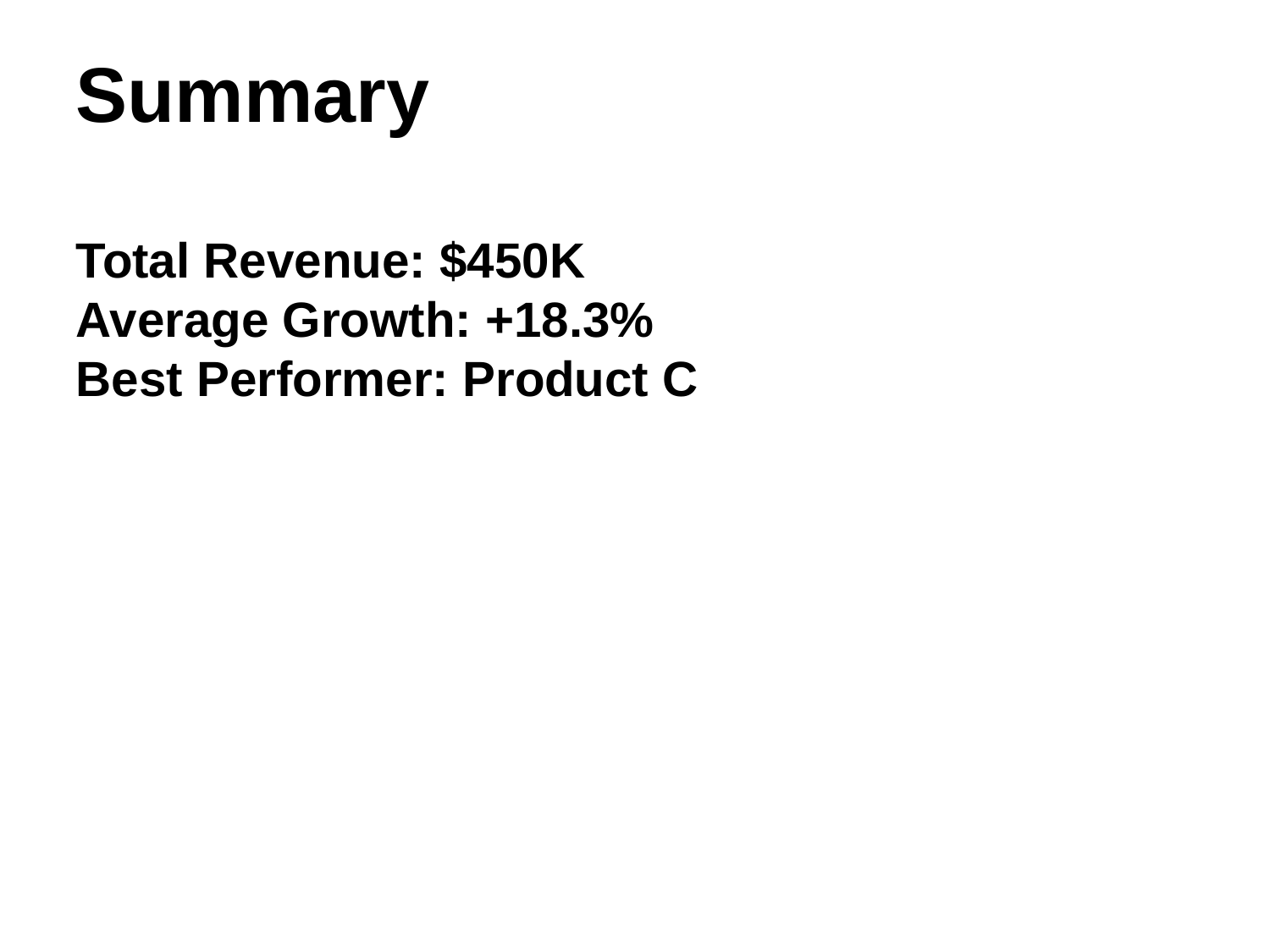

# Summary
Total Revenue: $450K
Average Growth: +18.3%
Best Performer: Product C